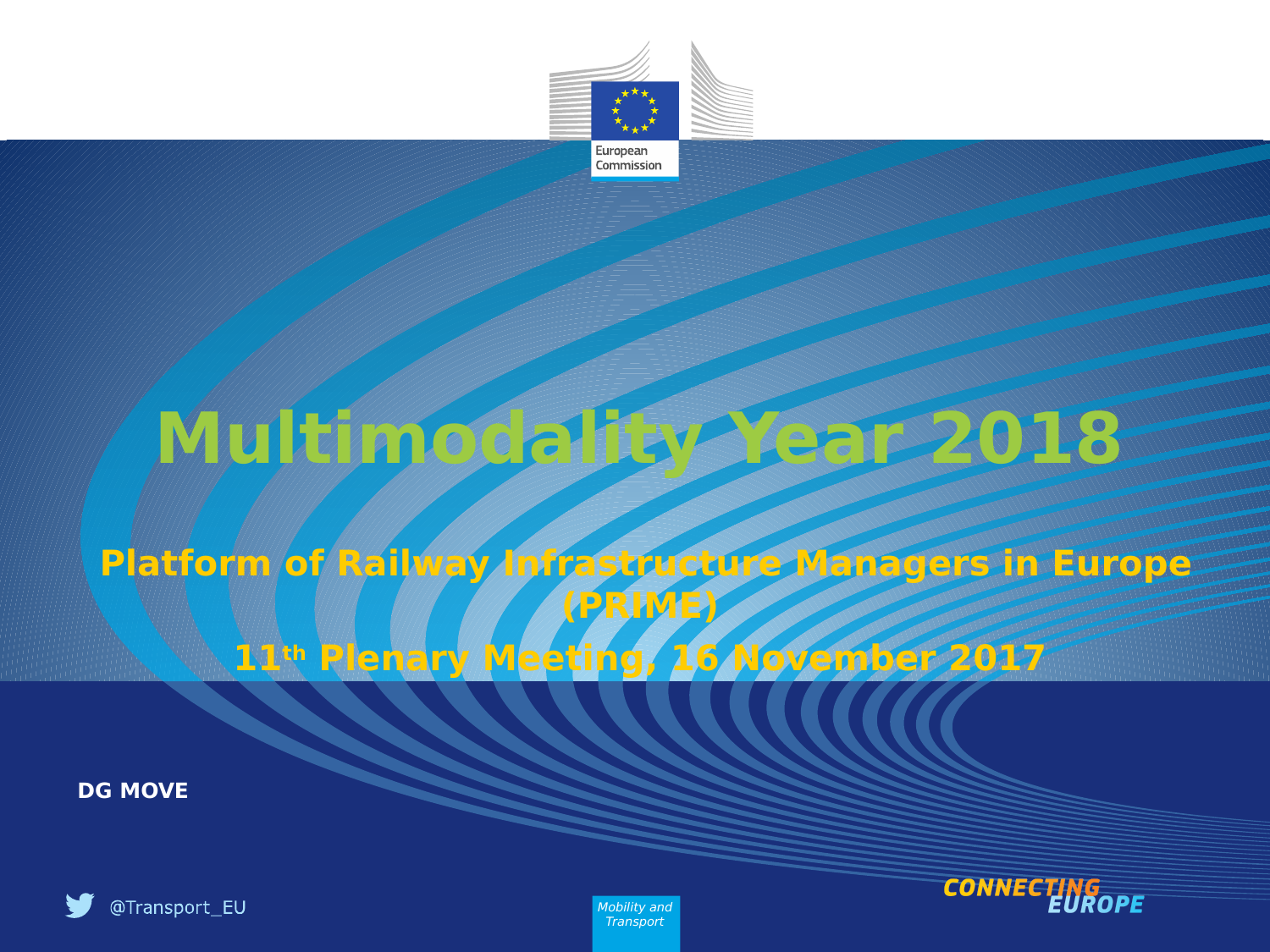

Multimodality Year 2018

 Platform of Railway Infrastructure Managers in Europe (PRIME)
11th Plenary Meeting, 16 November 2017
DG MOVE